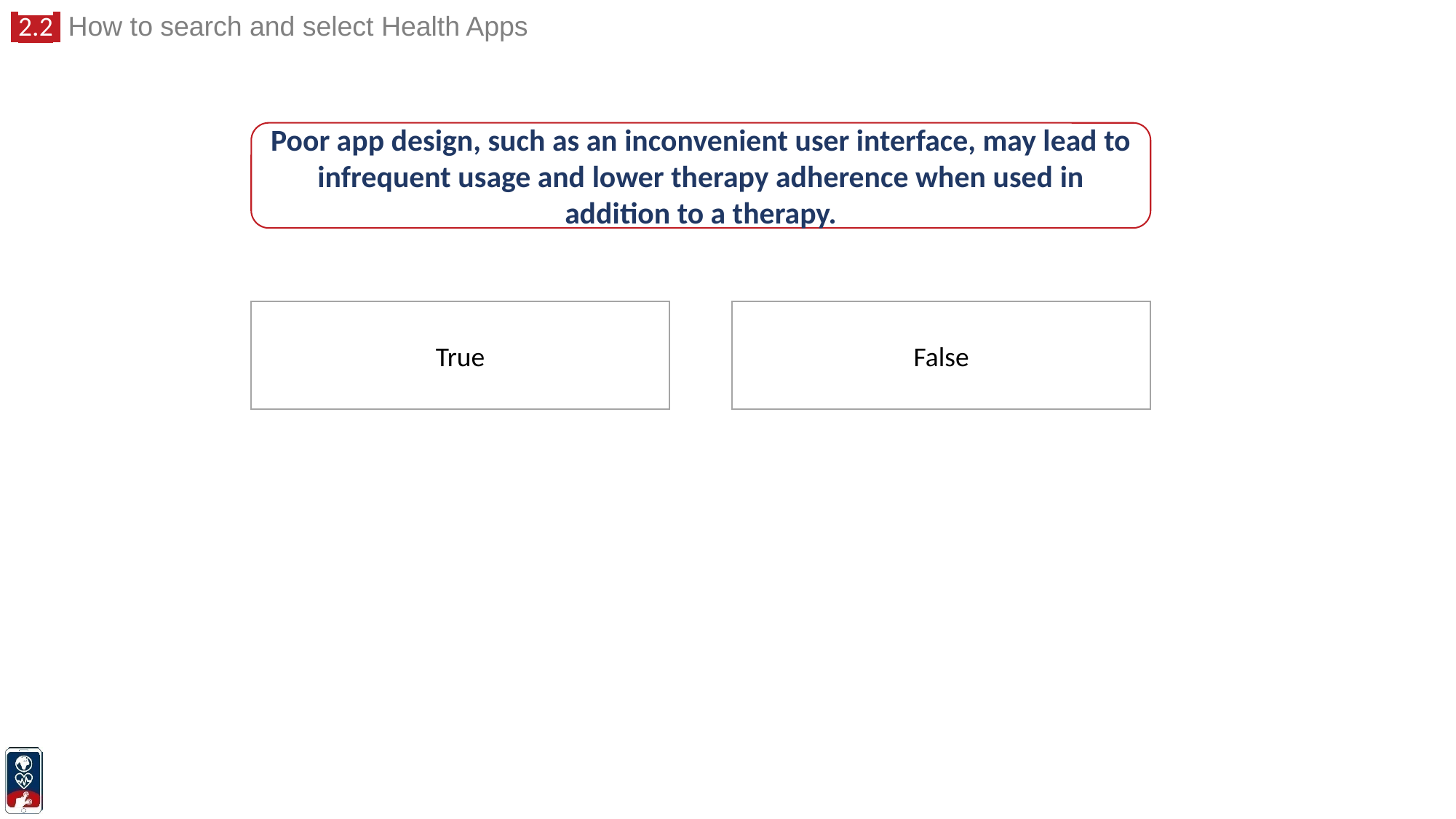

Poor app design, such as an inconvenient user interface, may lead to infrequent usage and lower therapy adherence when used in addition to a therapy.
True
False